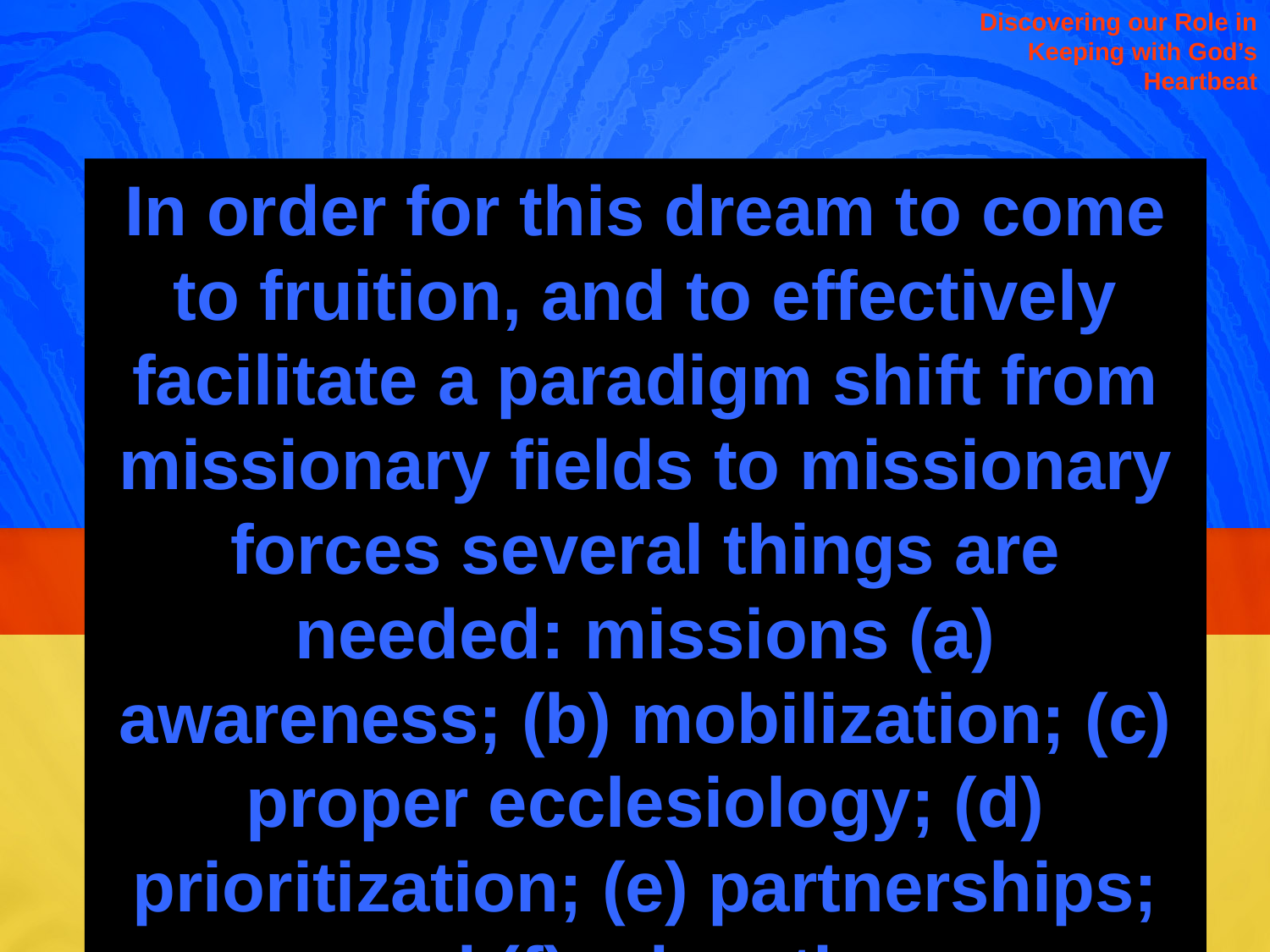

Discovering our Role in Keeping with God’s Heartbeat
In order for this dream to come to fruition, and to effectively facilitate a paradigm shift from missionary fields to missionary forces several things are needed: missions (a) awareness; (b) mobilization; (c) proper ecclesiology; (d) prioritization; (e) partnerships; and (f) education.